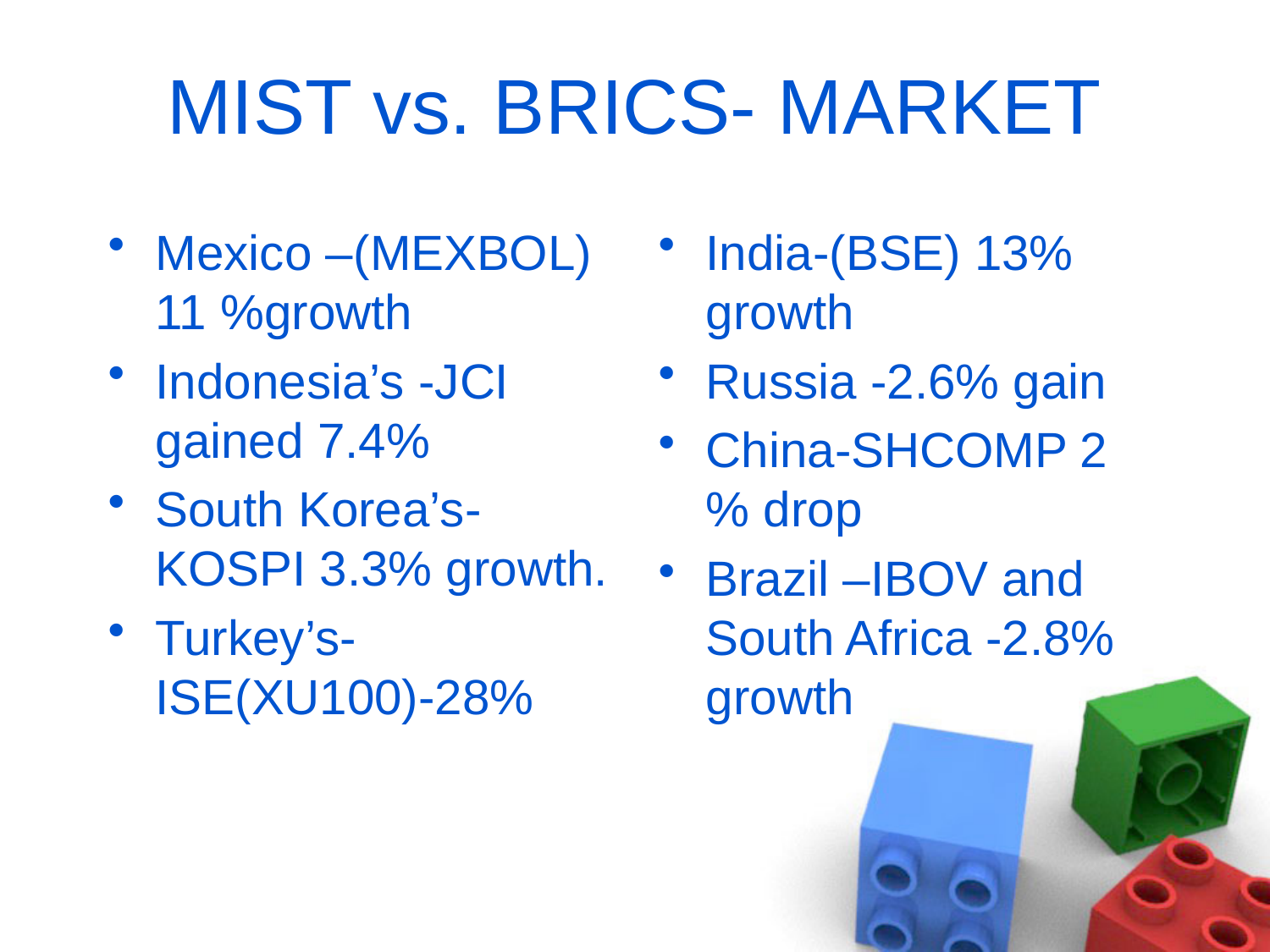

# MIST vs. BRICS- MARKET
Mexico –(MEXBOL) 11 %growth
Indonesia’s -JCI gained 7.4%
South Korea’s-KOSPI 3.3% growth.
Turkey’s-ISE(XU100)-28%
India-(BSE) 13% growth
Russia -2.6% gain
China-SHCOMP 2 % drop
Brazil –IBOV and South Africa -2.8% growth